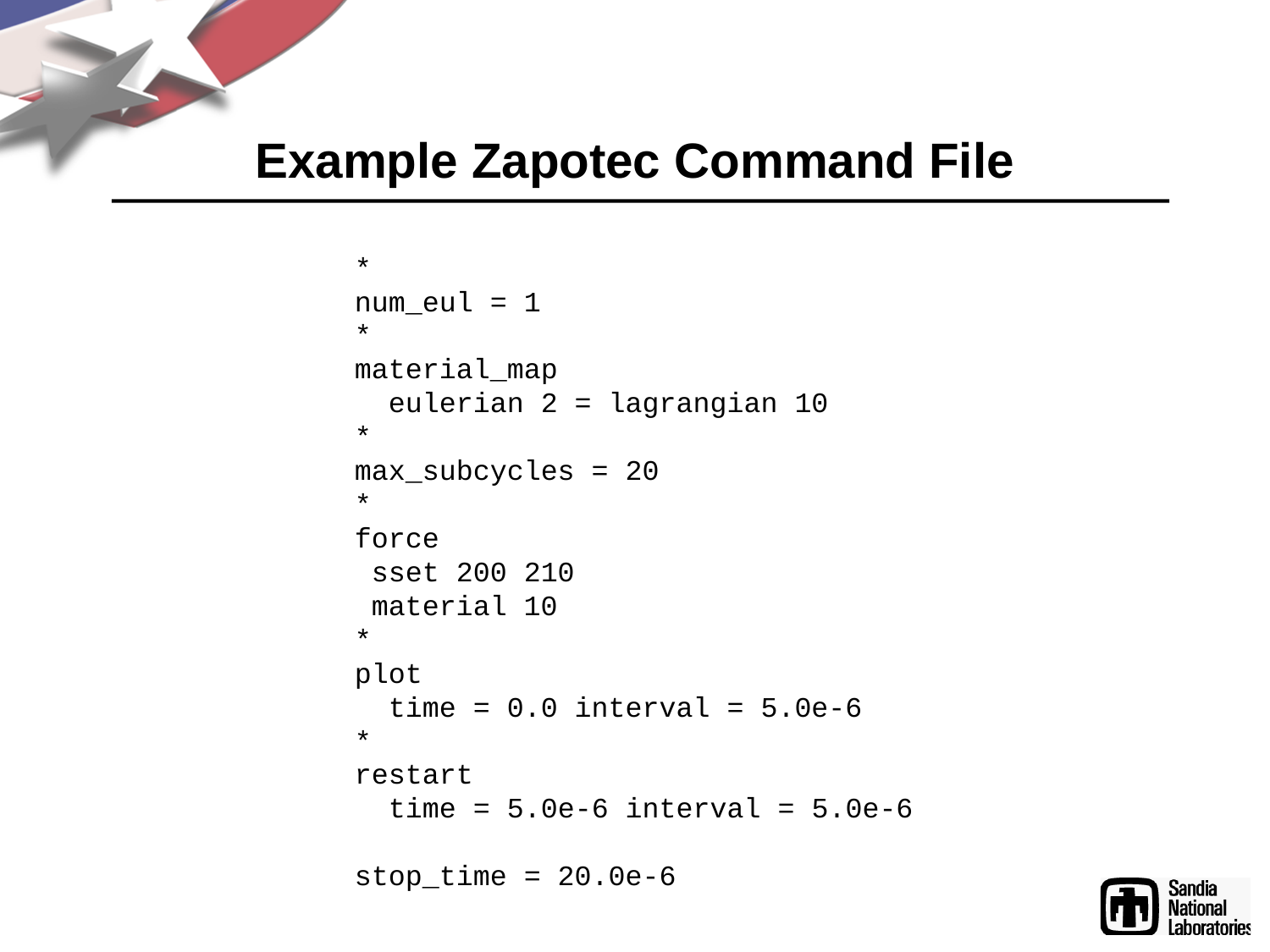

# Example Zapotec Command File
*
num_eul = 1
*
material_map
  eulerian 2 = lagrangian 10
*
max_subcycles = 20
*
force
 sset 200 210
 material 10
*
plot
  time = 0.0 interval = 5.0e-6
*
restart
  time = 5.0e-6 interval = 5.0e-6
stop_time = 20.0e-6